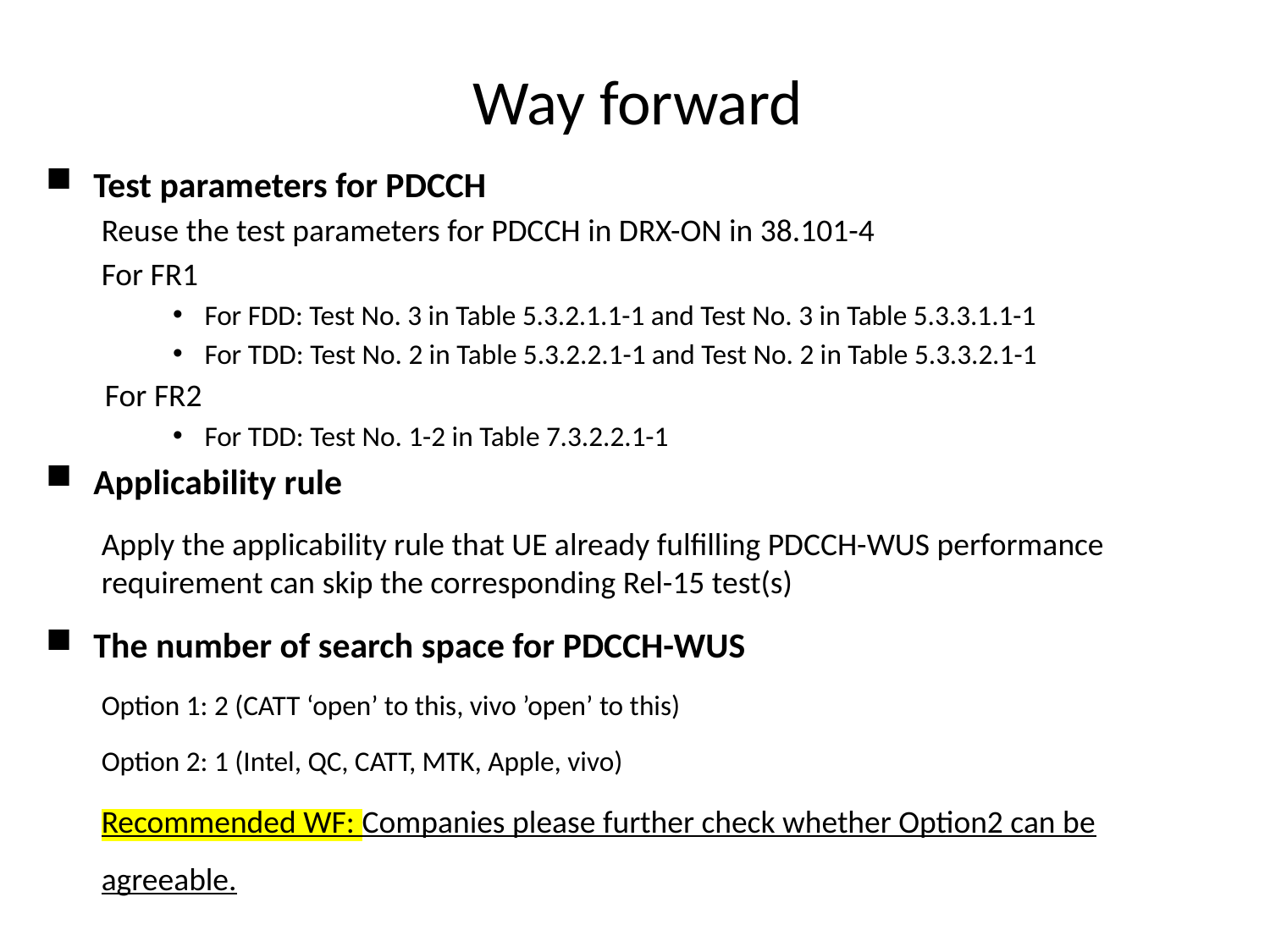

# Way forward
Test parameters for PDCCH
Reuse the test parameters for PDCCH in DRX-ON in 38.101-4
For FR1
For FDD: Test No. 3 in Table 5.3.2.1.1-1 and Test No. 3 in Table 5.3.3.1.1-1
For TDD: Test No. 2 in Table 5.3.2.2.1-1 and Test No. 2 in Table 5.3.3.2.1-1
      For FR2
For TDD: Test No. 1-2 in Table 7.3.2.2.1-1
Applicability rule
Apply the applicability rule that UE already fulfilling PDCCH-WUS performance requirement can skip the corresponding Rel-15 test(s)
The number of search space for PDCCH-WUS
Option 1: 2 (CATT ‘open’ to this, vivo ’open’ to this)
Option 2: 1 (Intel, QC, CATT, MTK, Apple, vivo)
Recommended WF: Companies please further check whether Option2 can be agreeable.